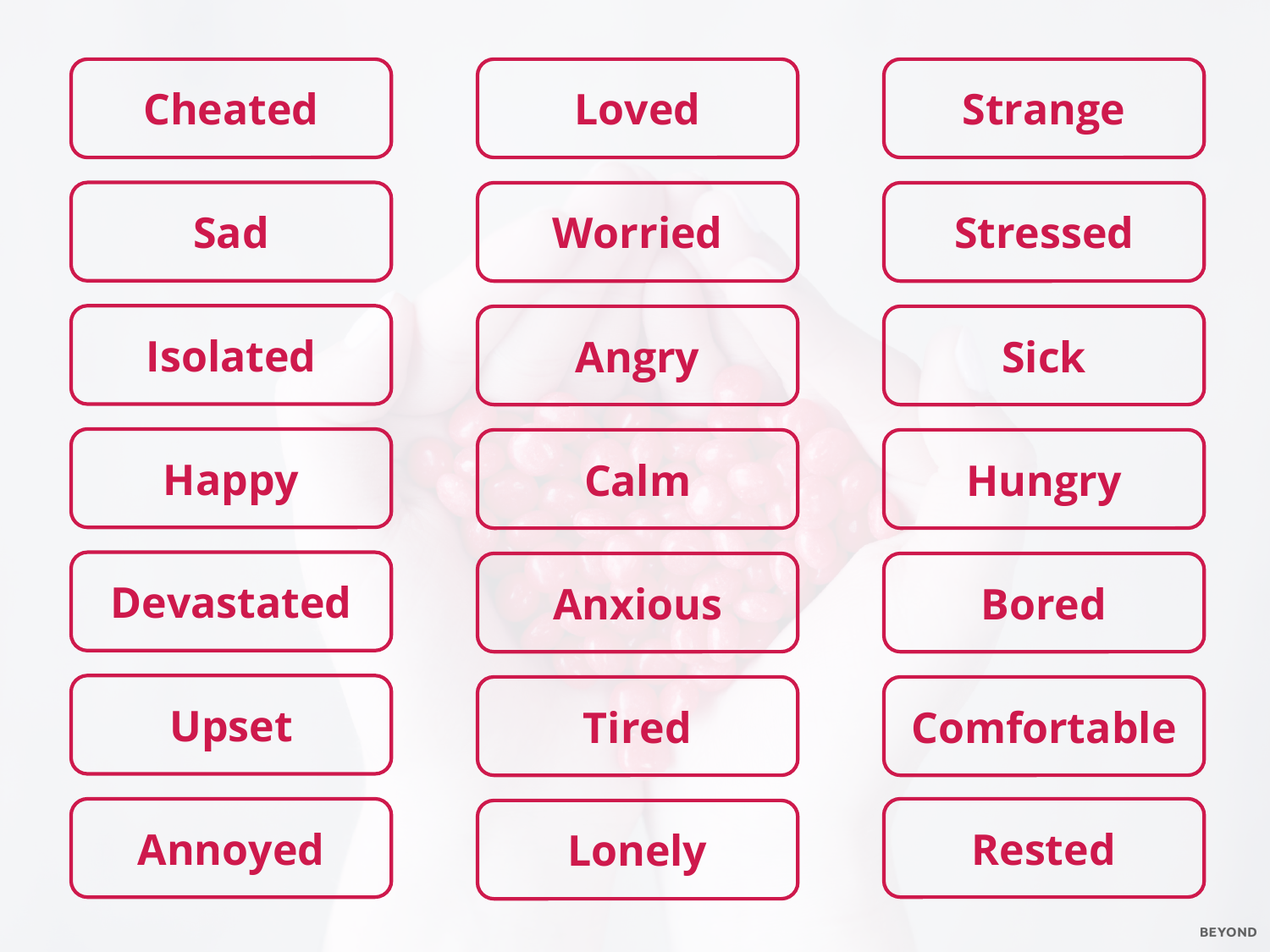

Cheated
Loved
Strange
Sad
Worried
Stressed
Isolated
Angry
Sick
Happy
Calm
Hungry
Devastated
Anxious
Bored
Upset
Tired
Comfortable
Rested
Annoyed
Lonely